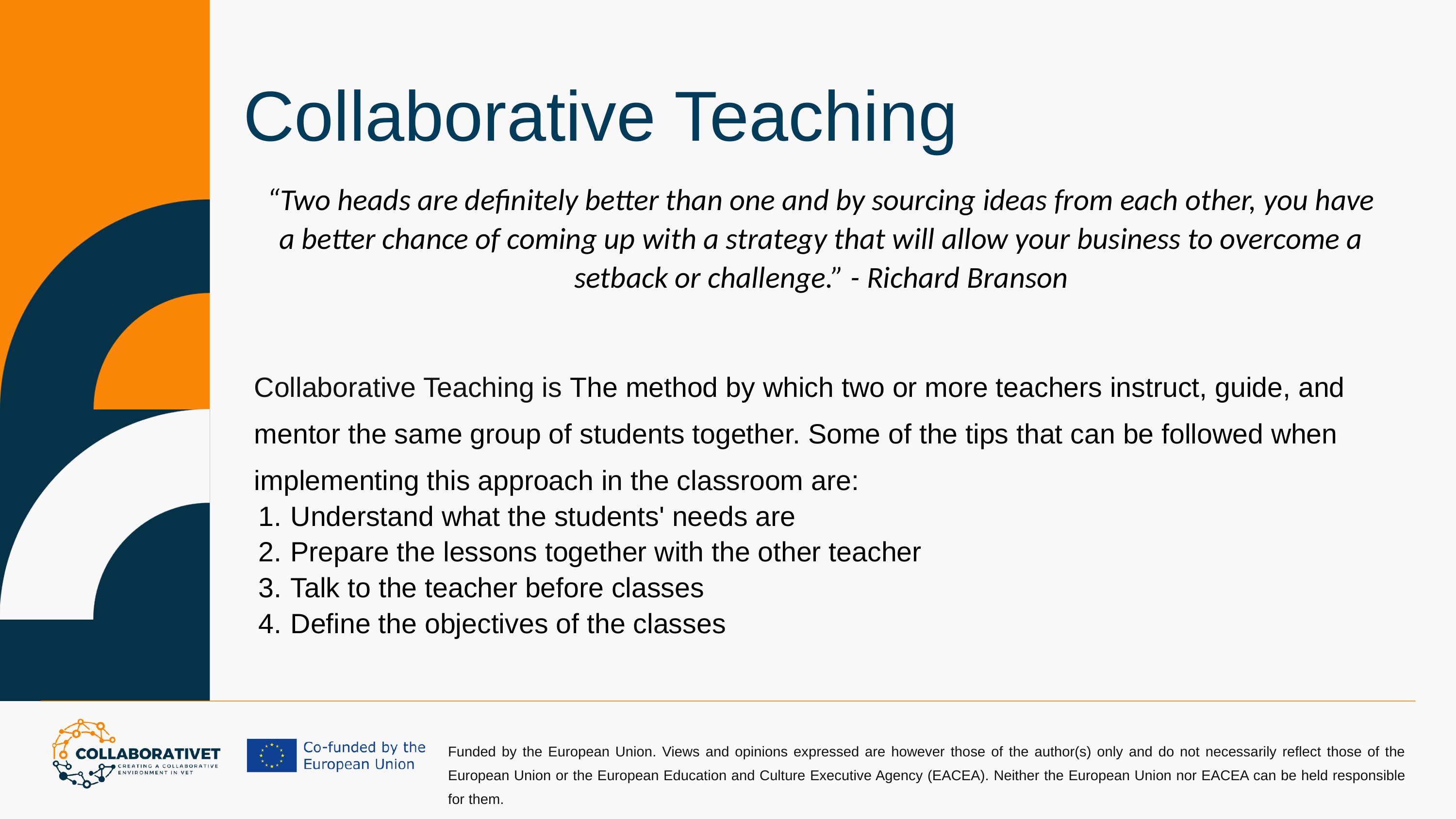

Collaborative Teaching
“Two heads are definitely better than one and by sourcing ideas from each other, you have a better chance of coming up with a strategy that will allow your business to overcome a setback or challenge.” - Richard Branson

Collaborative Teaching is The method by which two or more teachers instruct, guide, and mentor the same group of students together. Some of the tips that can be followed when implementing this approach in the classroom are:
Understand what the students' needs are
Prepare the lessons together with the other teacher
Talk to the teacher before classes
Define the objectives of the classes

Funded by the European Union. Views and opinions expressed are however those of the author(s) only and do not necessarily reflect those of the European Union or the European Education and Culture Executive Agency (EACEA). Neither the European Union nor EACEA can be held responsible for them.